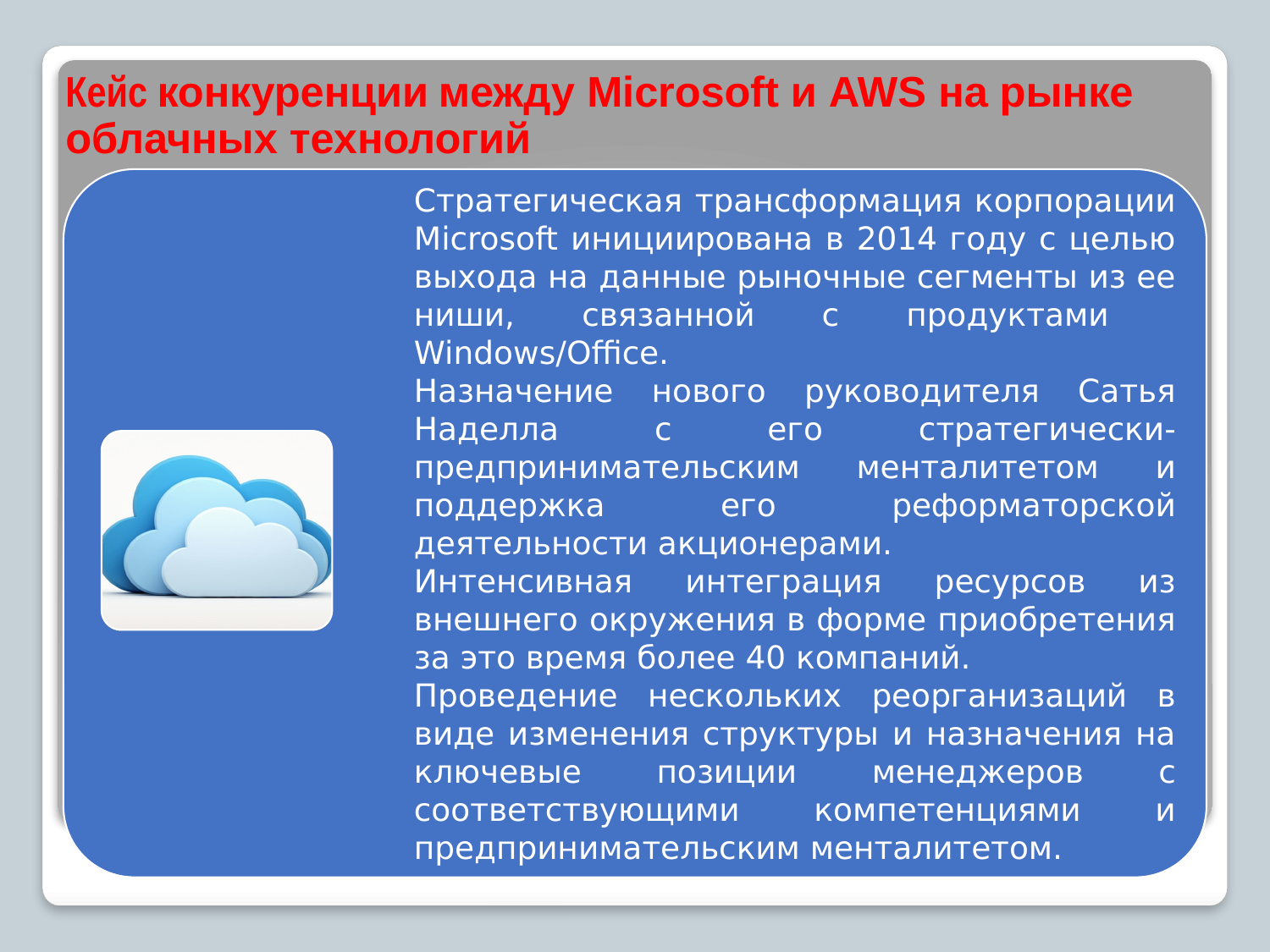

# Кейс конкуренции между Microsoft и AWS на рынке облачных технологий
Стратегическая трансформация корпорации Microsoft инициирована в 2014 году с целью выхода на данные рыночные сегменты из ее ниши, связанной с продуктами  Windows/Office.
Назначение нового руководителя Сатья Наделла с его стратегически-предпринимательским менталитетом и поддержка его реформаторской деятельности акционерами.
Интенсивная интеграция ресурсов из внешнего окружения в форме приобретения за это время более 40 компаний.
Проведение нескольких реорганизаций в виде изменения структуры и назначения на ключевые позиции менеджеров с соответствующими компетенциями и предпринимательским менталитетом.